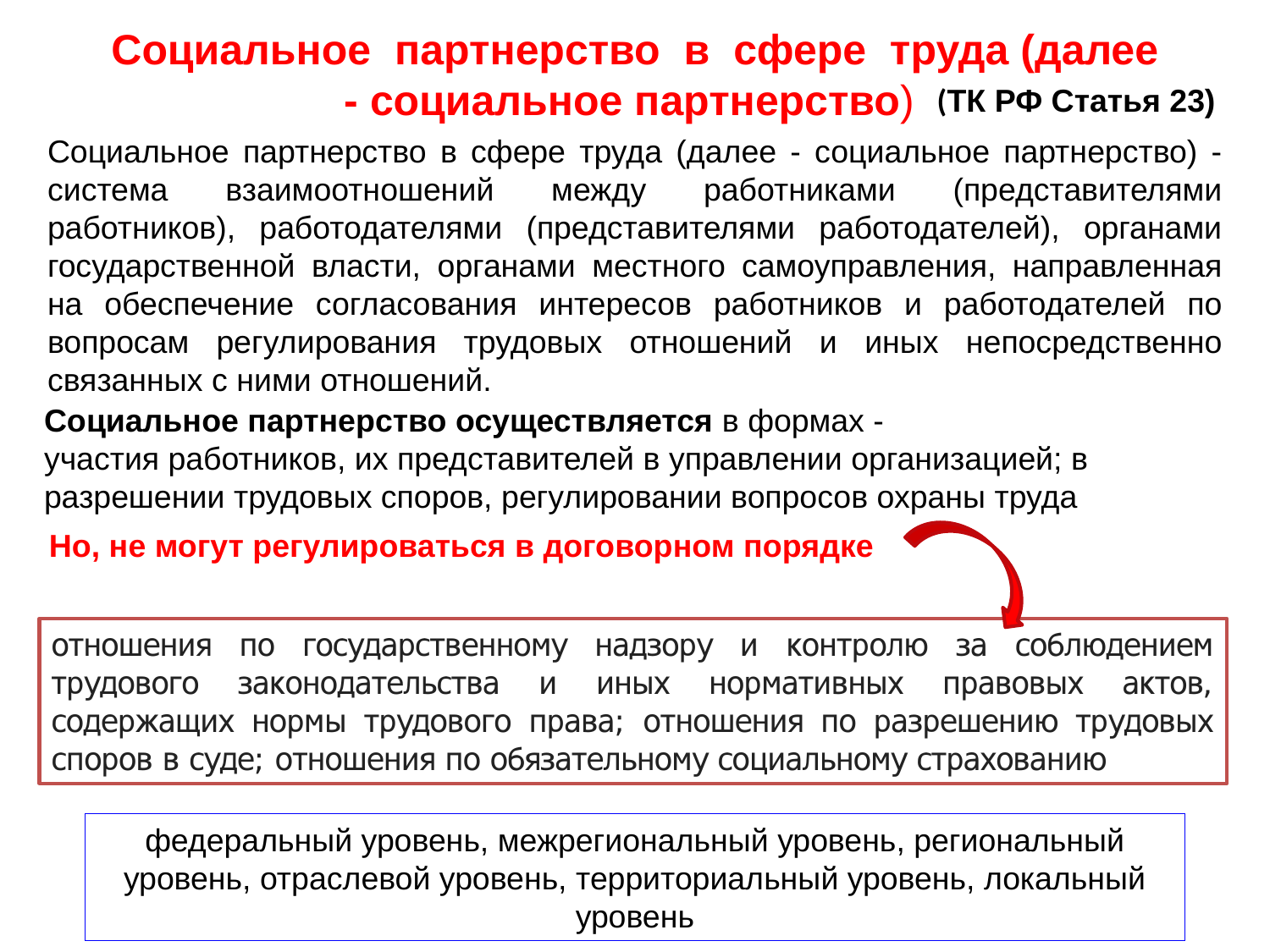

Социальное  партнерство  в  сфере  труда (далее - социальное партнерство)
(ТК РФ Статья 23)
Социальное партнерство в сфере труда (далее - социальное партнерство) - система взаимоотношений между работниками (представителями работников), работодателями (представителями работодателей), органами государственной власти, органами местного самоуправления, направленная на обеспечение согласования интересов работников и работодателей по вопросам регулирования трудовых отношений и иных непосредственно связанных с ними отношений.
Социальное партнерство осуществляется в формах -
участия работников, их представителей в управлении организацией; в разрешении трудовых споров, регулировании вопросов охраны труда
Но, не могут регулироваться в договорном порядке

отношения по государственному надзору и контролю за соблюдением трудового законодательства и иных нормативных правовых актов, содержащих нормы трудового права; отношения по разрешению трудовых споров в суде; отношения по обязательному социальному страхованию
федеральный уровень, межрегиональный уровень, региональный уровень, отраслевой уровень, территориальный уровень, локальный уровень